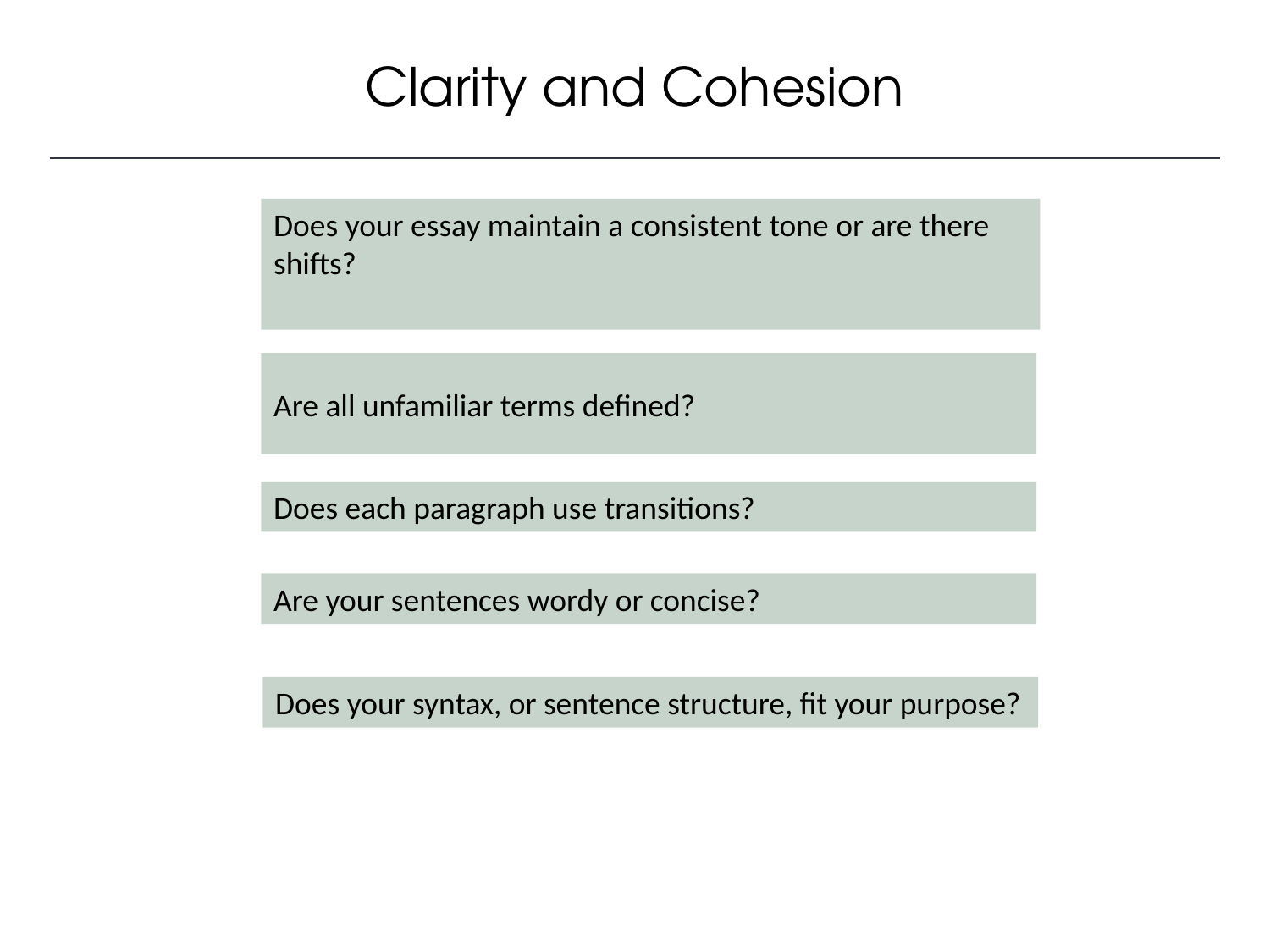

Clarity and Cohesion
HAWKES LEARNING
Does your essay maintain a consistent tone or are there shifts?

Are all unfamiliar terms defined?
Does each paragraph use transitions?
Are your sentences wordy or concise?
Does your syntax, or sentence structure, fit your purpose?